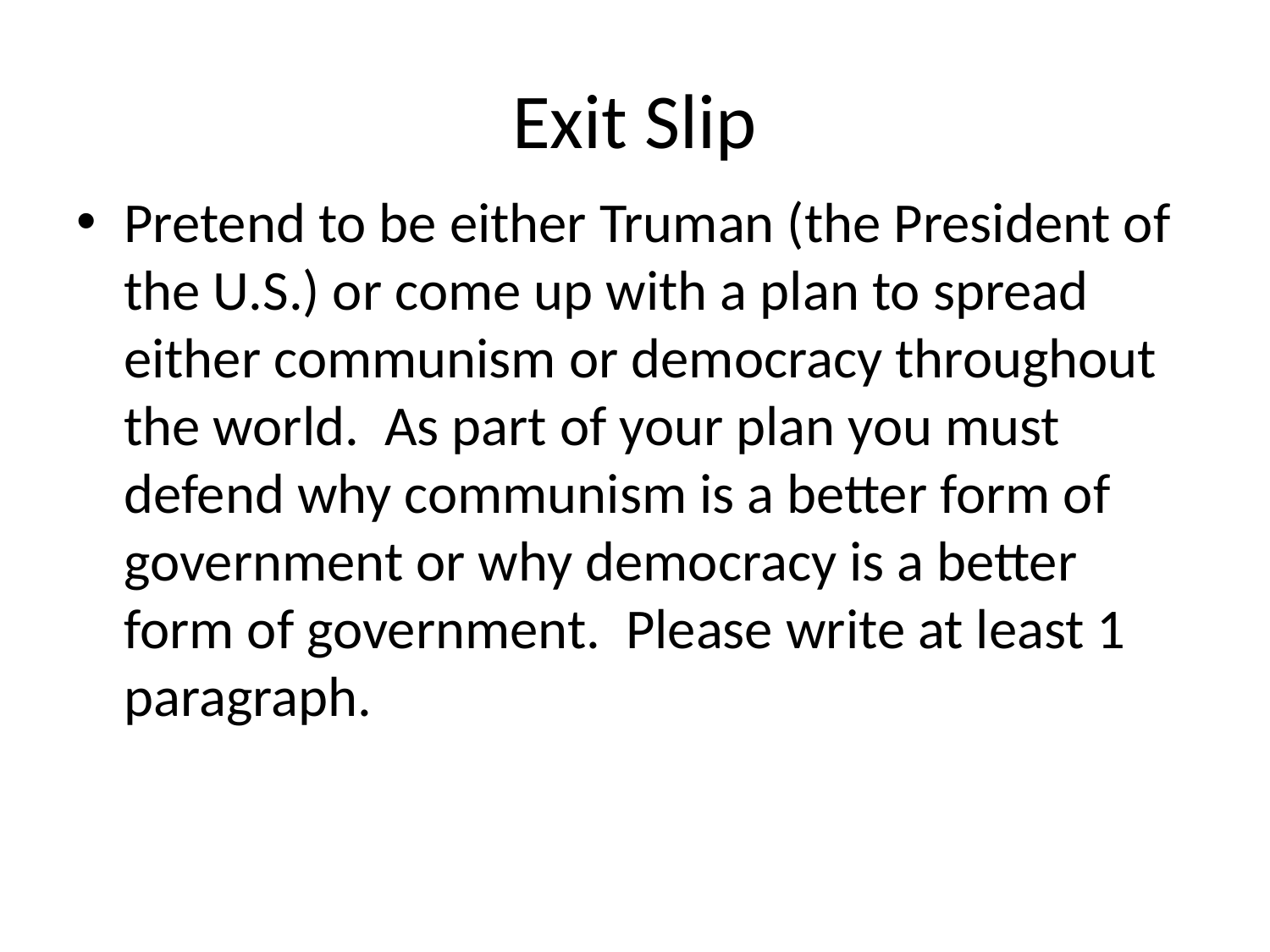

# Exit Slip
Pretend to be either Truman (the President of the U.S.) or come up with a plan to spread either communism or democracy throughout the world.  As part of your plan you must defend why communism is a better form of government or why democracy is a better form of government.  Please write at least 1 paragraph.